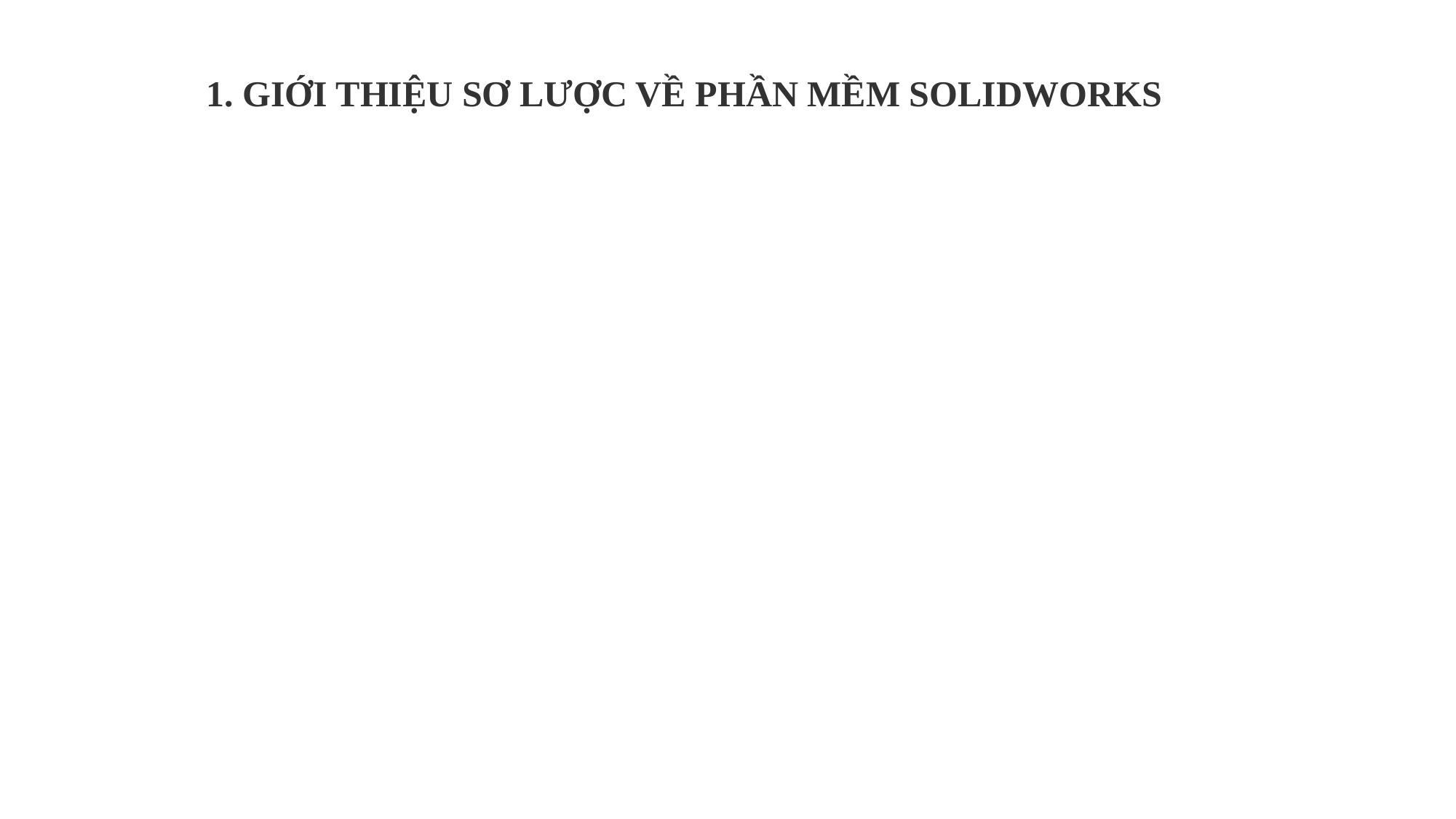

1. GIỚI THIỆU SƠ LƯỢC VỀ PHẦN MỀM SOLIDWORKS